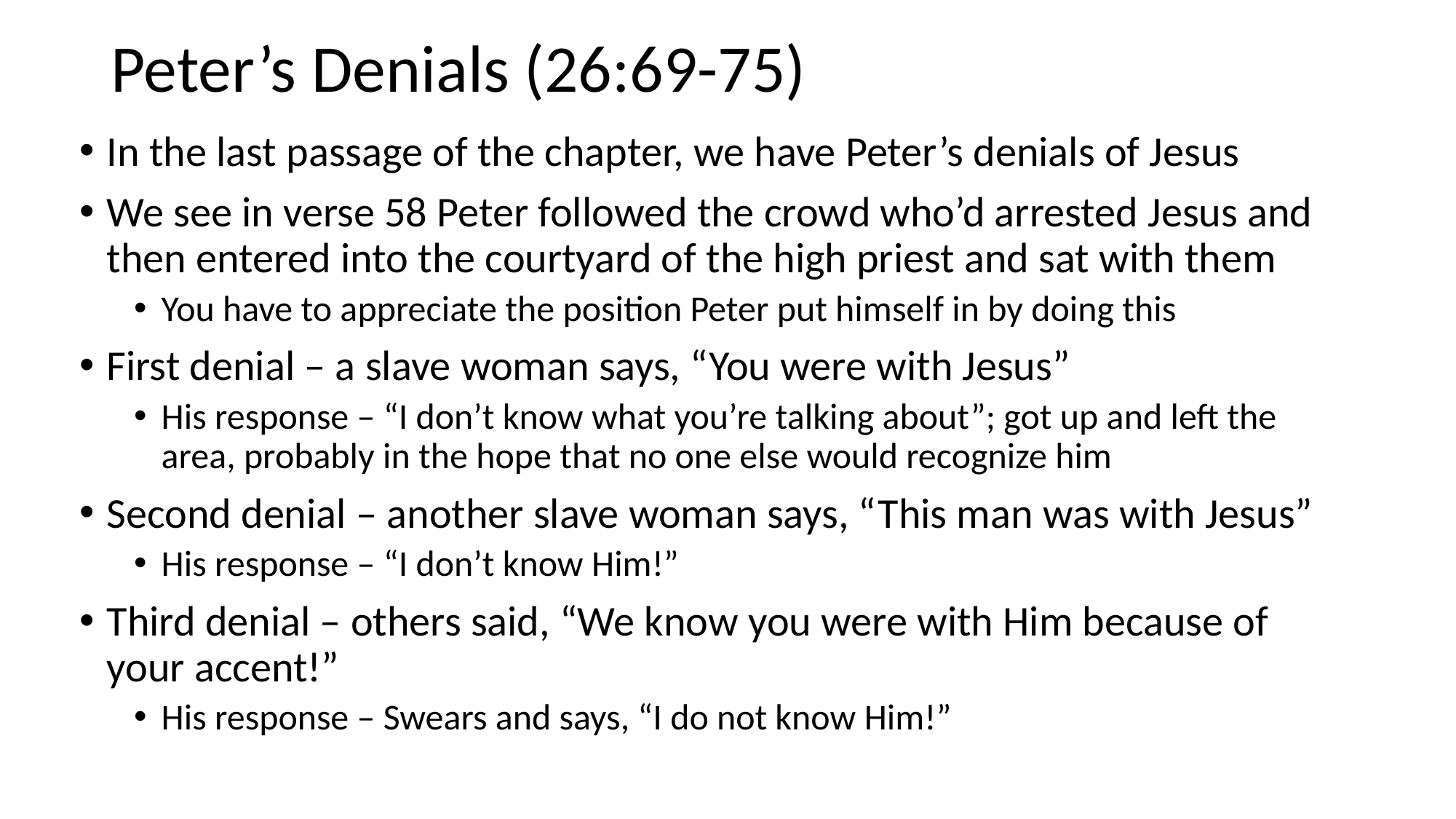

# Peter’s Denials (26:69-75)
In the last passage of the chapter, we have Peter’s denials of Jesus
We see in verse 58 Peter followed the crowd who’d arrested Jesus and then entered into the courtyard of the high priest and sat with them
You have to appreciate the position Peter put himself in by doing this
First denial – a slave woman says, “You were with Jesus”
His response – “I don’t know what you’re talking about”; got up and left the area, probably in the hope that no one else would recognize him
Second denial – another slave woman says, “This man was with Jesus”
His response – “I don’t know Him!”
Third denial – others said, “We know you were with Him because of your accent!”
His response – Swears and says, “I do not know Him!”